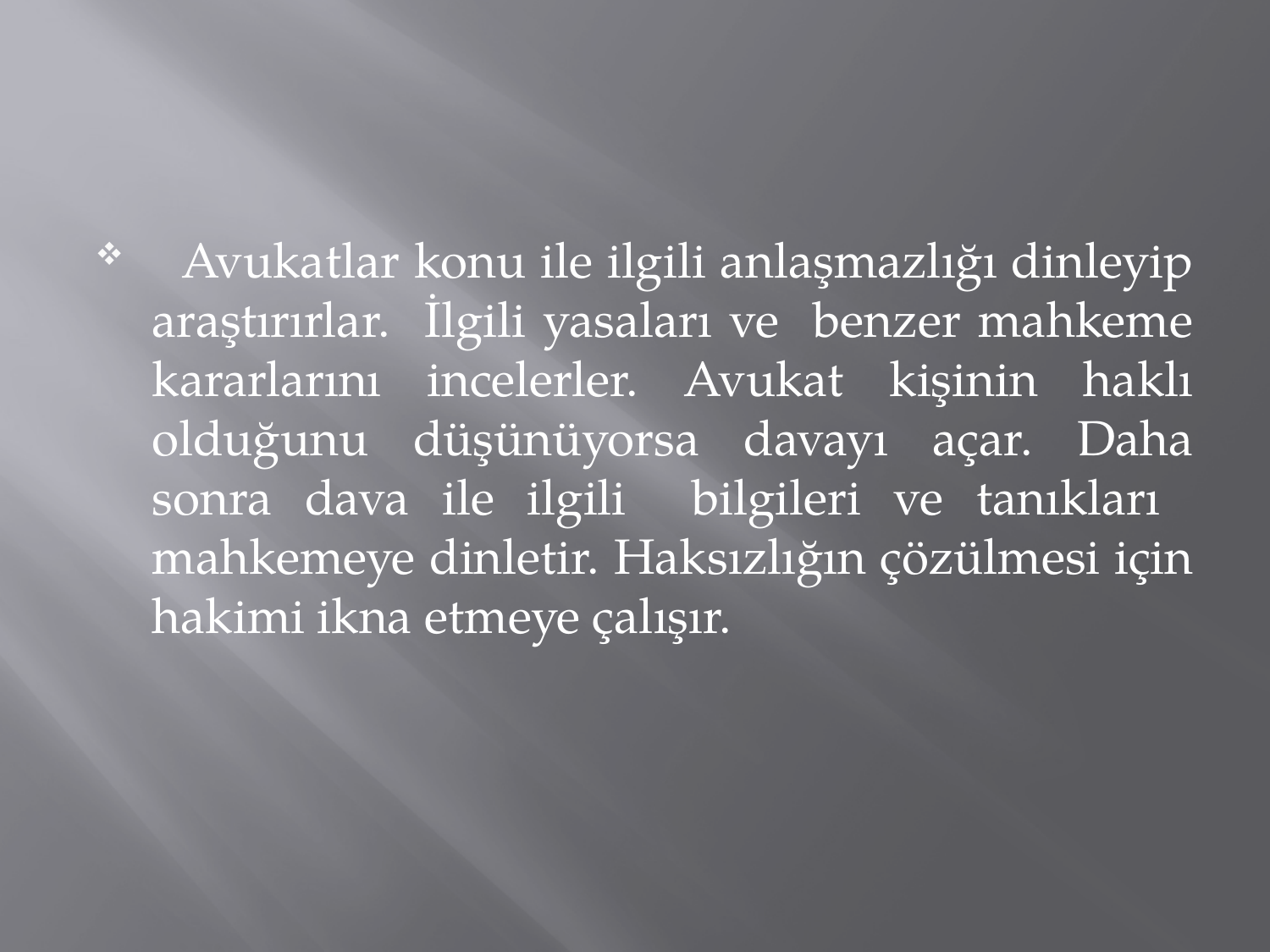

Avukatlar konu ile ilgili anlaşmazlığı dinleyip araştırırlar.  İlgili yasaları ve  benzer mahkeme kararlarını incelerler. Avukat kişinin haklı olduğunu düşünüyorsa davayı açar. Daha sonra dava ile ilgili  bilgileri ve tanıkları  mahkemeye dinletir. Haksızlığın çözülmesi için hakimi ikna etmeye çalışır.